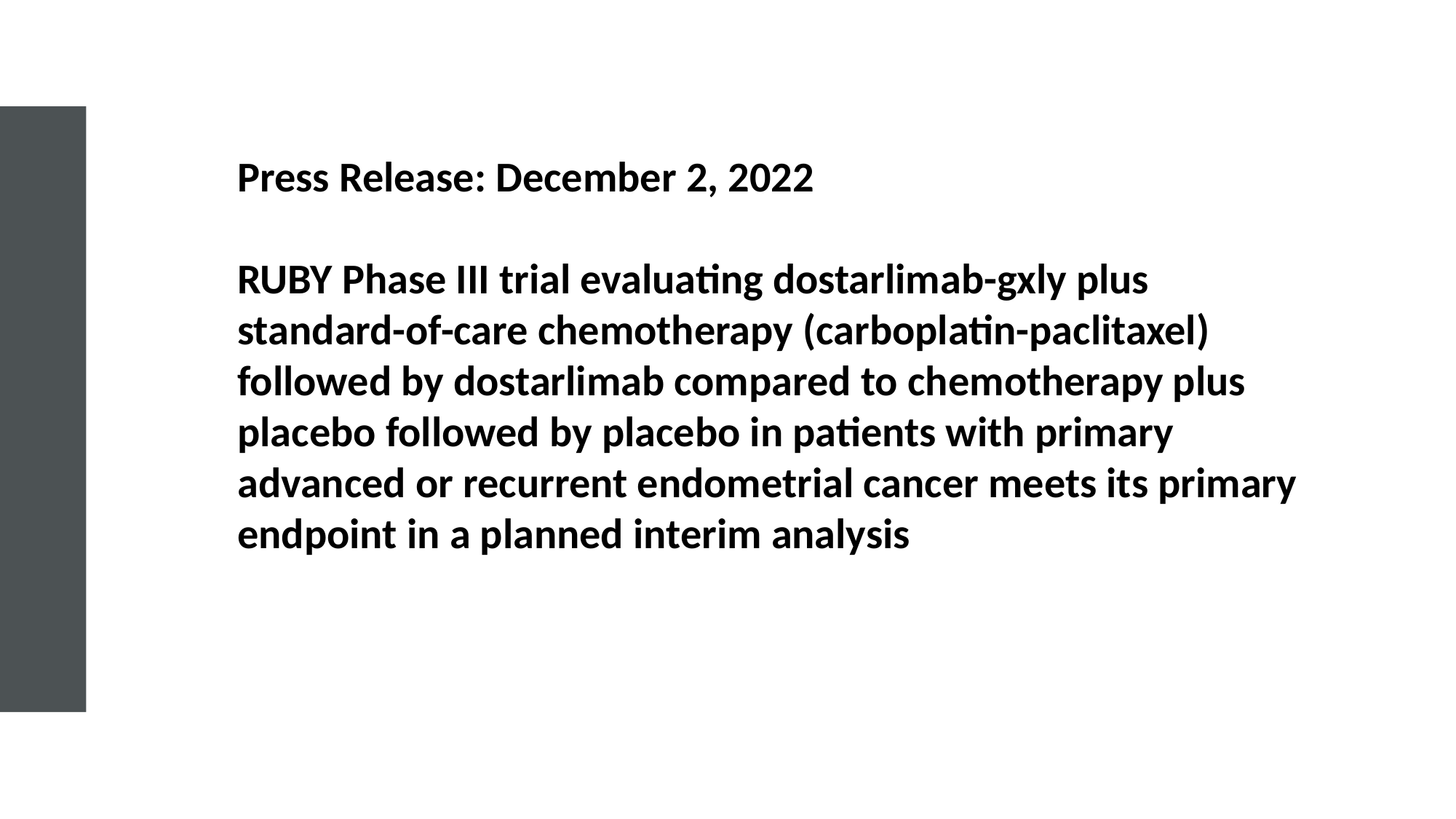

Press Release: December 2, 2022

RUBY Phase III trial evaluating dostarlimab-gxly plus standard-of-care chemotherapy (carboplatin-paclitaxel) followed by dostarlimab compared to chemotherapy plus placebo followed by placebo in patients with primary advanced or recurrent endometrial cancer meets its primary endpoint in a planned interim analysis